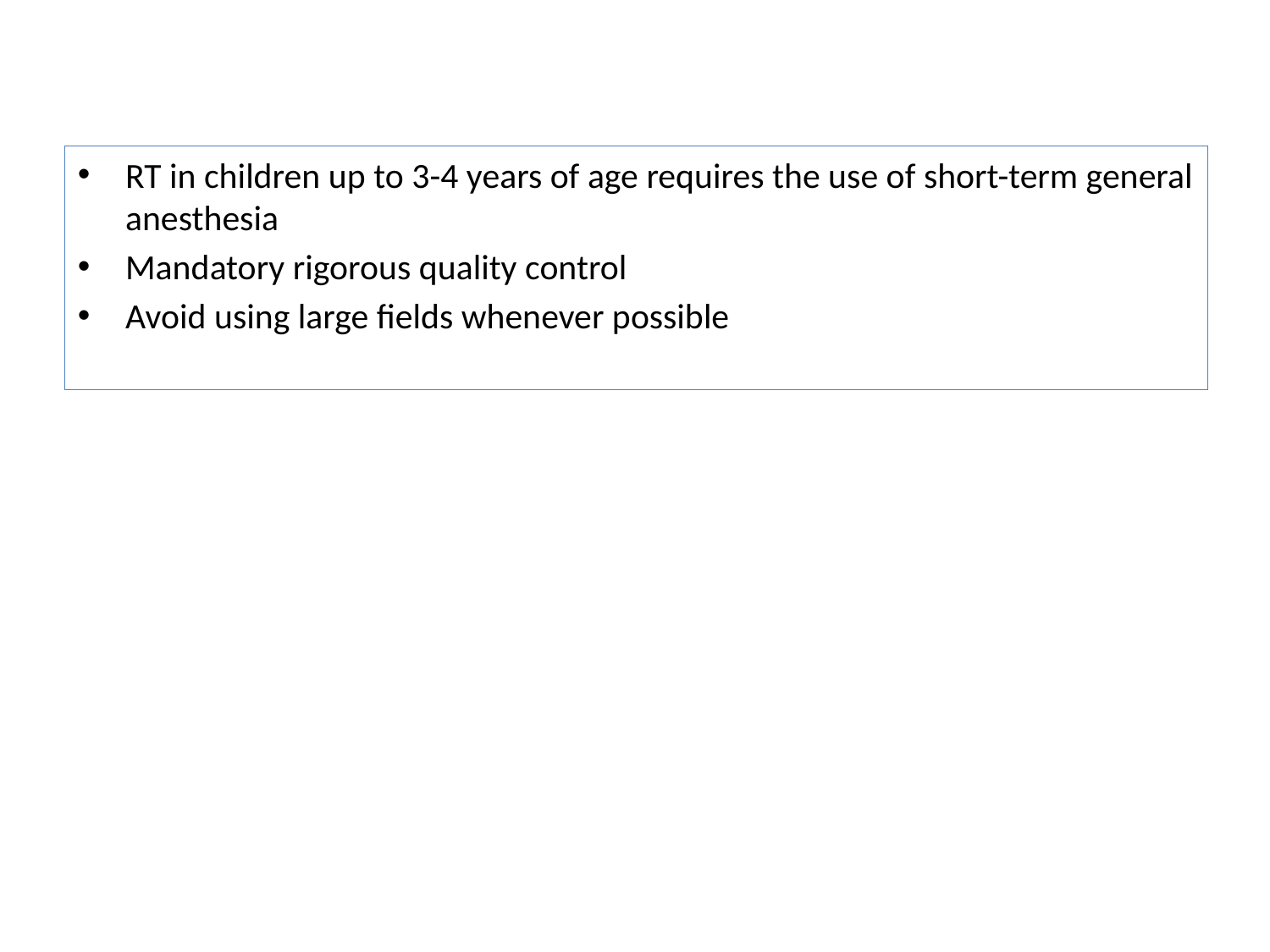

RT in children up to 3-4 years of age requires the use of short-term general anesthesia
Mandatory rigorous quality control
Avoid using large fields whenever possible